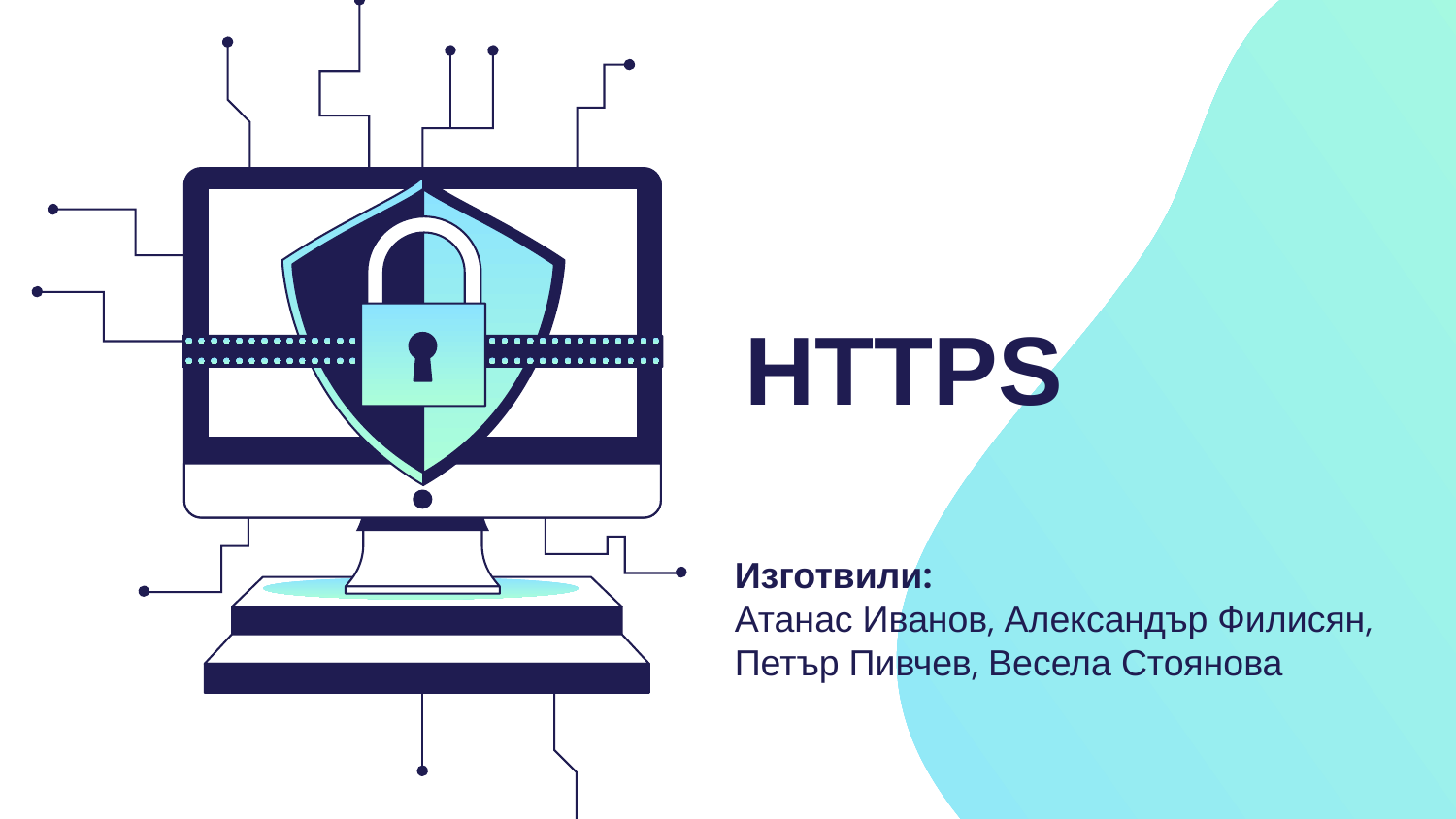

# HTTPS
Изготвили:
Атанас Иванов, Александър Филисян, Петър Пивчев, Весела Стоянова